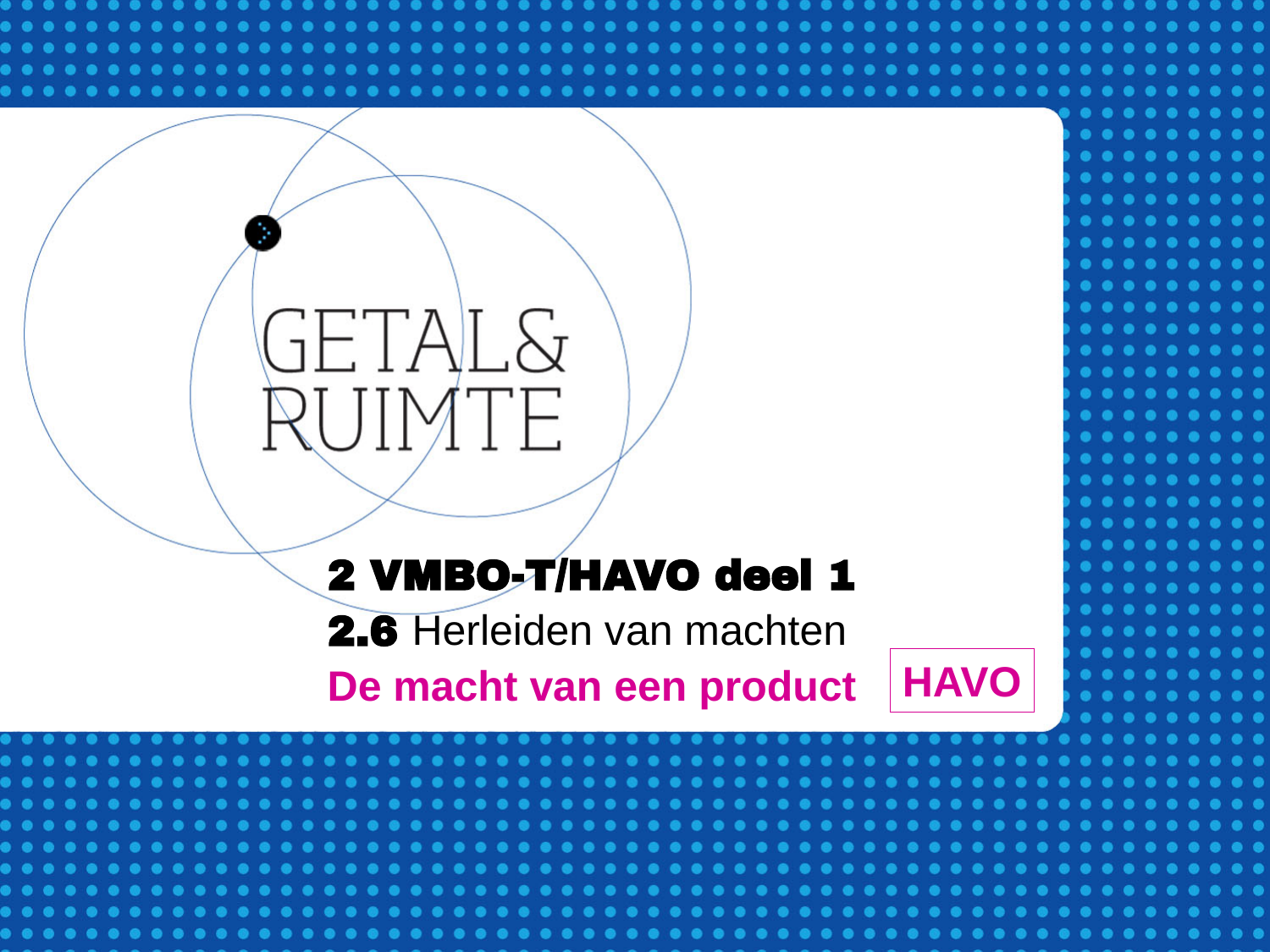

2 VMBO-T/HAVO deel 1
2.6 Herleiden van machten
De macht van een product

HAVO